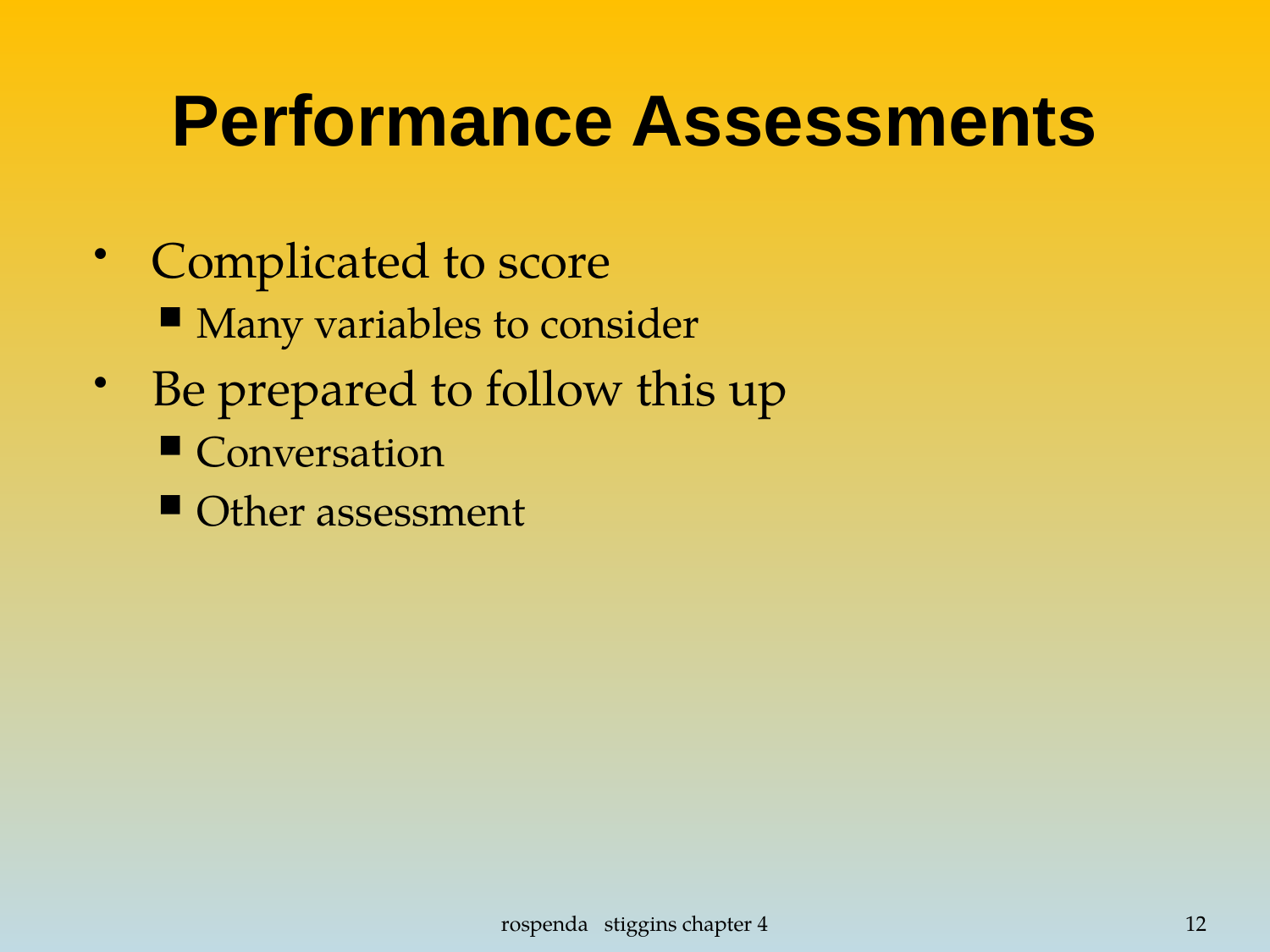

# Performance Assessments
Complicated to score
Many variables to consider
Be prepared to follow this up
Conversation
Other assessment

rospenda   stiggins chapter 4
12